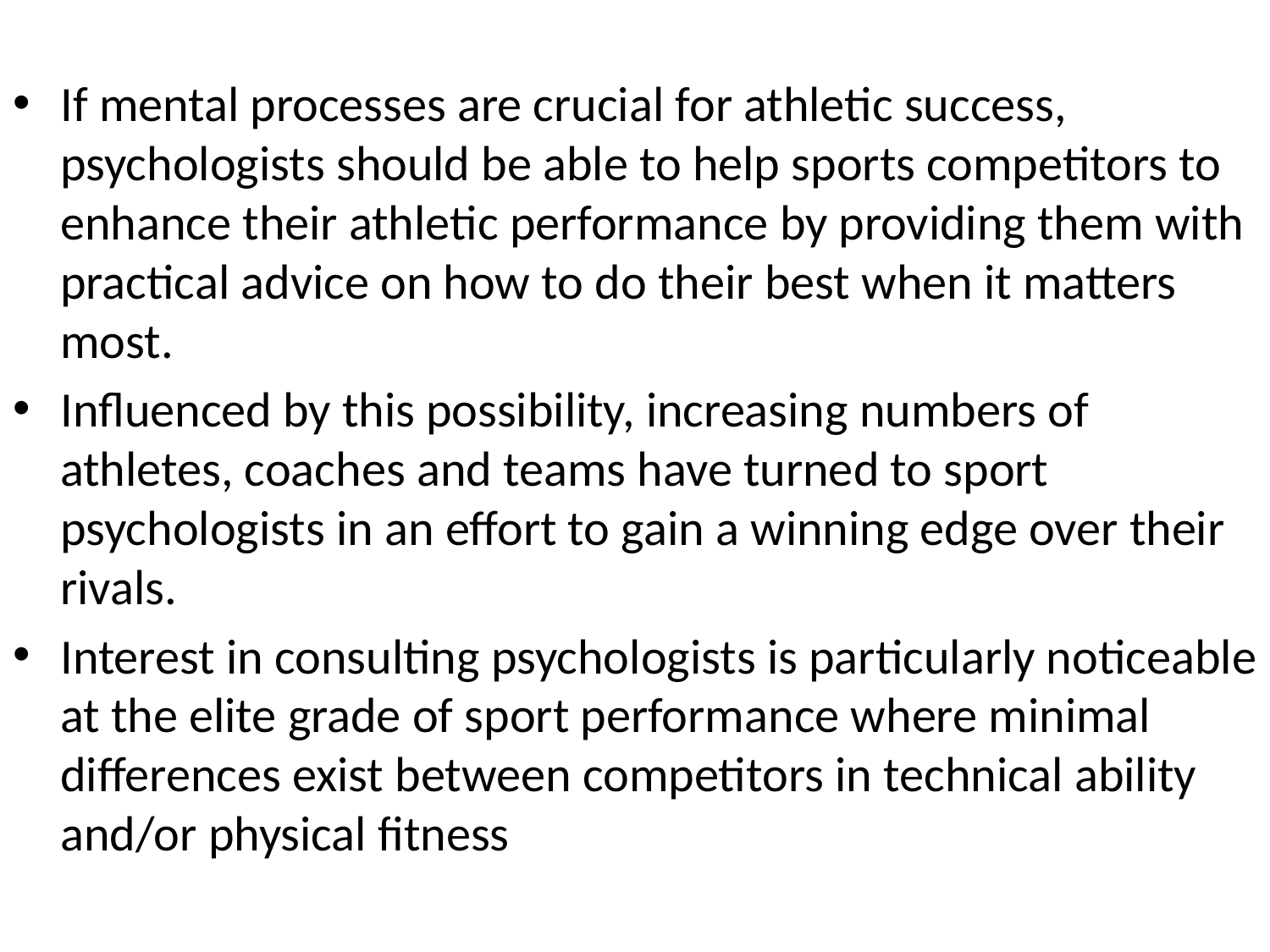

If mental processes are crucial for athletic success, psychologists should be able to help sports competitors to enhance their athletic performance by providing them with practical advice on how to do their best when it matters most.
Influenced by this possibility, increasing numbers of athletes, coaches and teams have turned to sport psychologists in an effort to gain a winning edge over their rivals.
Interest in consulting psychologists is particularly noticeable at the elite grade of sport performance where minimal differences exist between competitors in technical ability and/or physical fitness